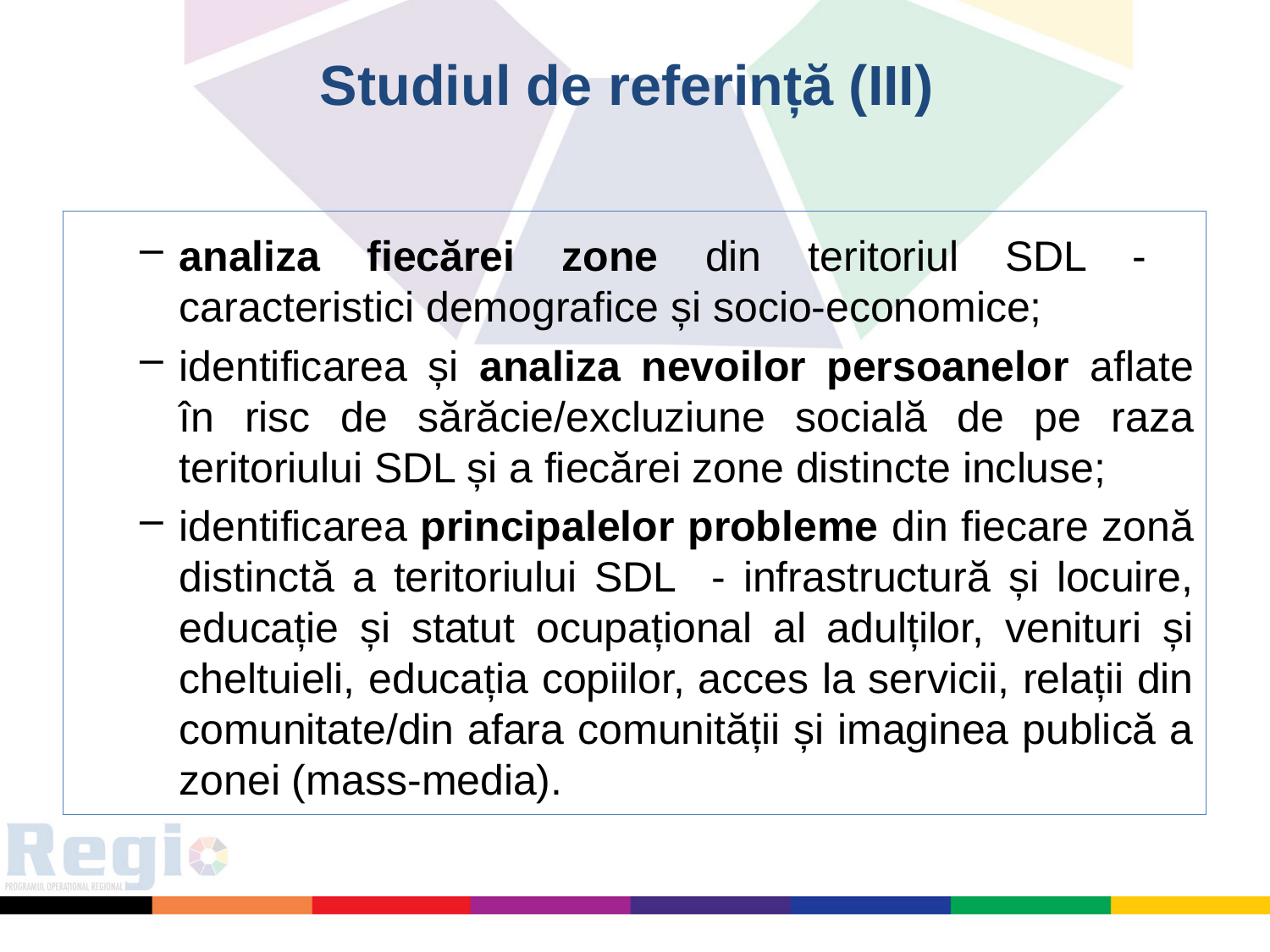

# Studiul de referință (III)

analiza fiecărei zone din teritoriul SDL -  caracteristici demografice și socio-economice;
identificarea și analiza nevoilor persoanelor aflate în risc de sărăcie/excluziune socială de pe raza teritoriului SDL și a fiecărei zone distincte incluse;
identificarea principalelor probleme din fiecare zonă distinctă a teritoriului SDL  - infrastructură și locuire, educație și statut ocupațional al adulților, venituri și cheltuieli, educația copiilor, acces la servicii, relații din comunitate/din afara comunității și imaginea publică a zonei (mass-media).